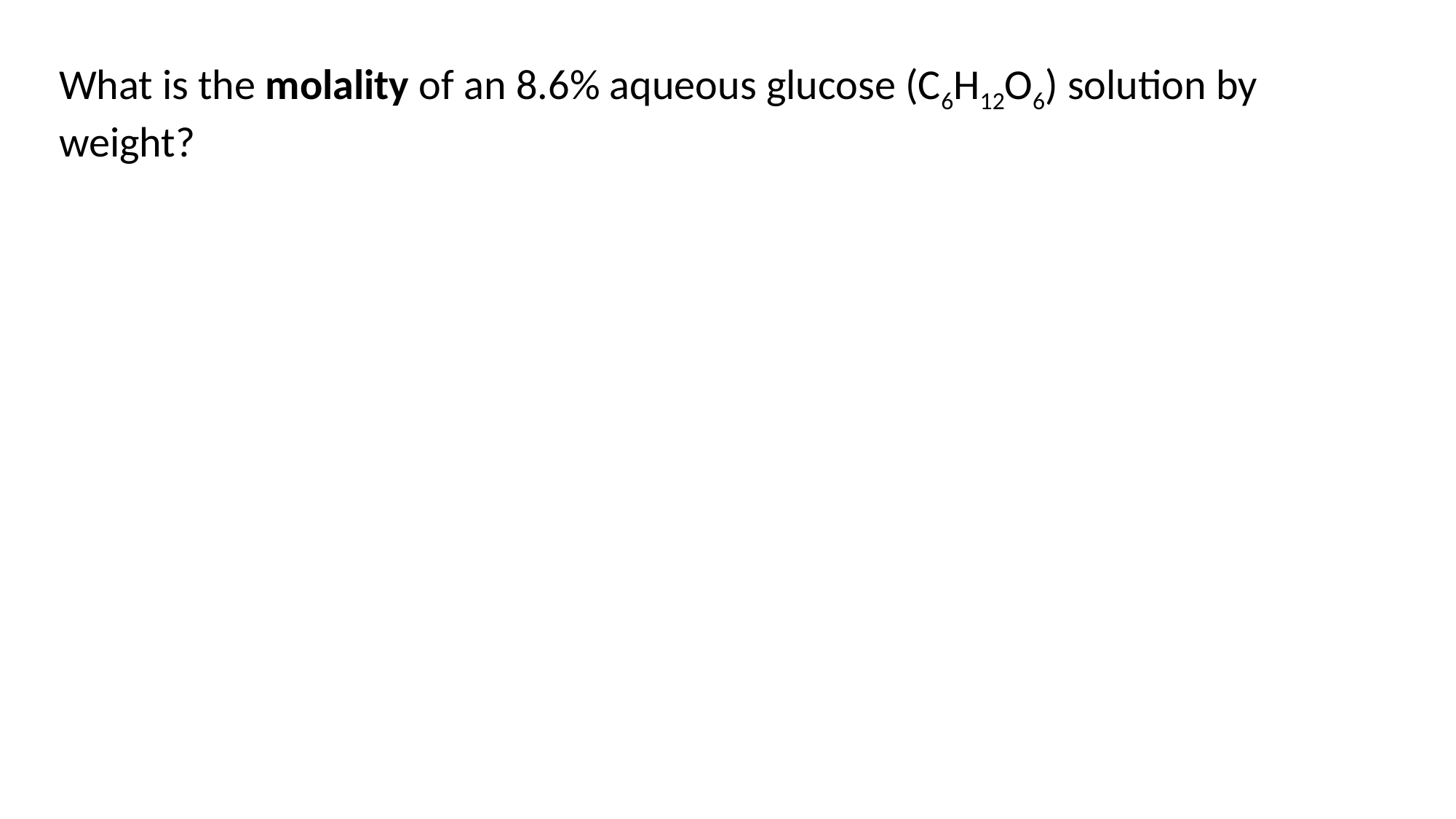

What is the molality of an 8.6% aqueous glucose (C6H12O6) solution by weight?